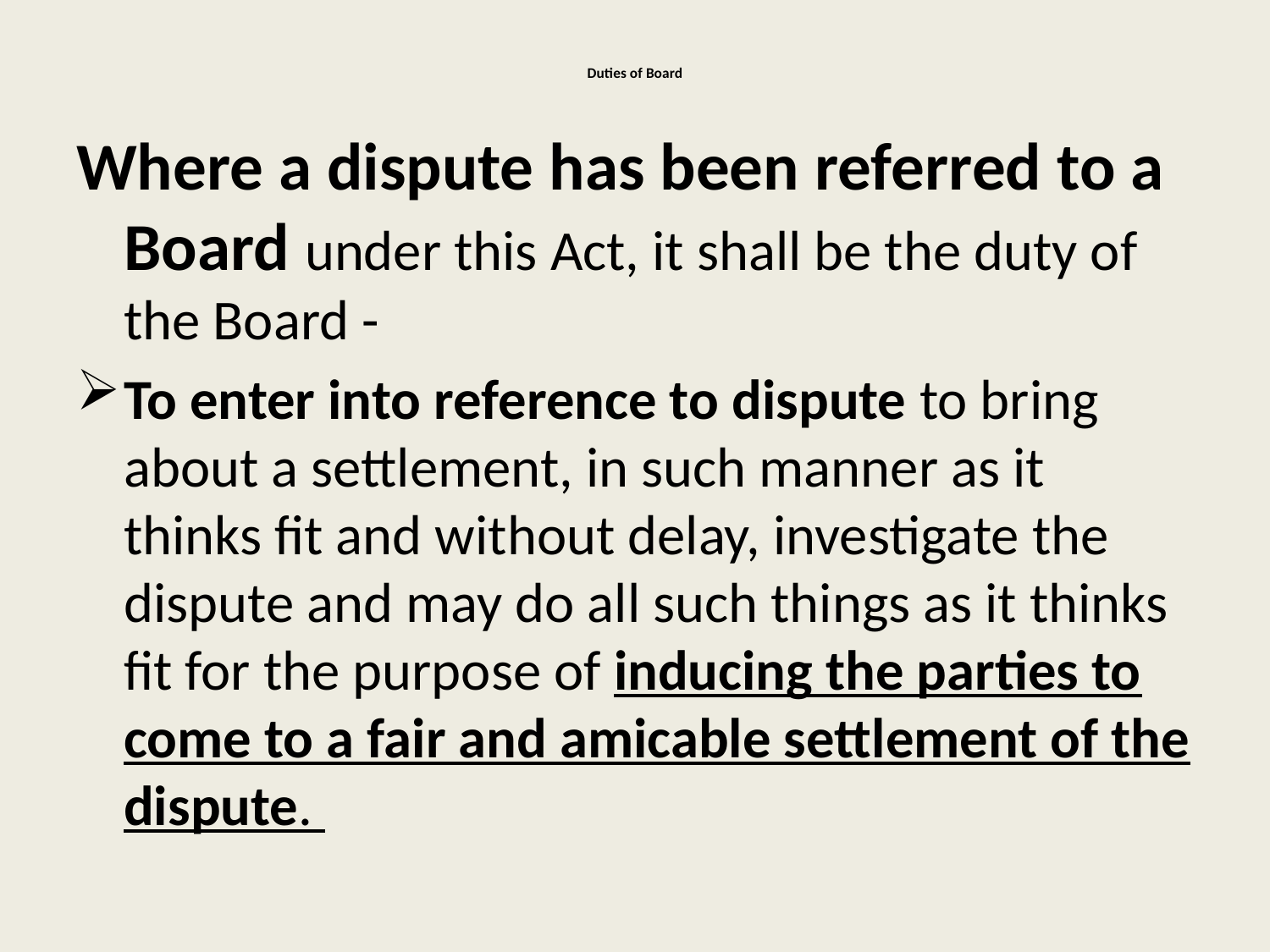

# Duties of Board
Where a dispute has been referred to a Board under this Act, it shall be the duty of the Board -
To enter into reference to dispute to bring about a settlement, in such manner as it thinks fit and without delay, investigate the dispute and may do all such things as it thinks fit for the purpose of inducing the parties to come to a fair and amicable settlement of the dispute.